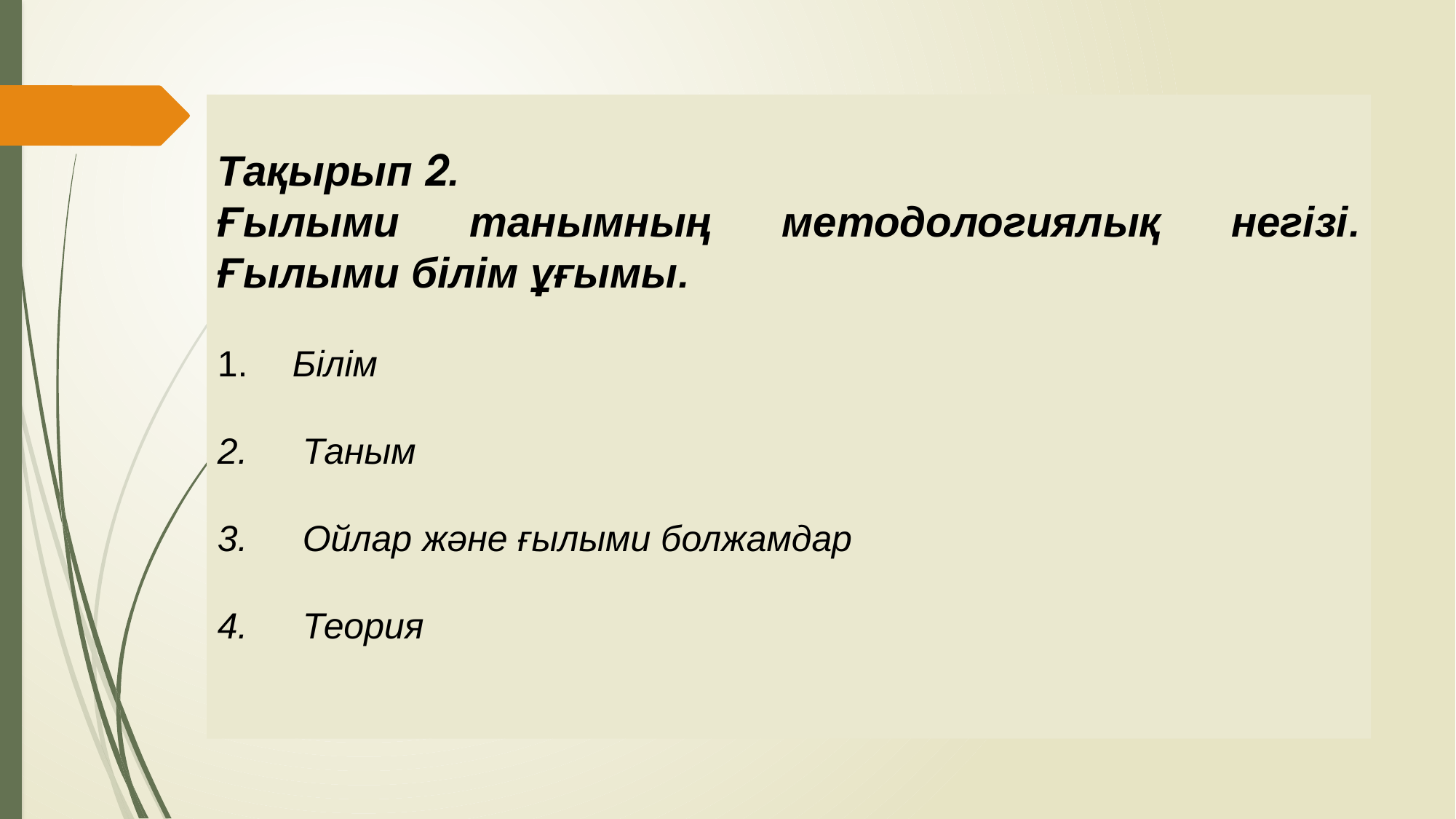

Тақырып 2.
Ғылыми танымның методологиялық негізі. Ғылыми білім ұғымы.

  Білім

   Таным

   Ойлар және ғылыми болжамдар

   Теория